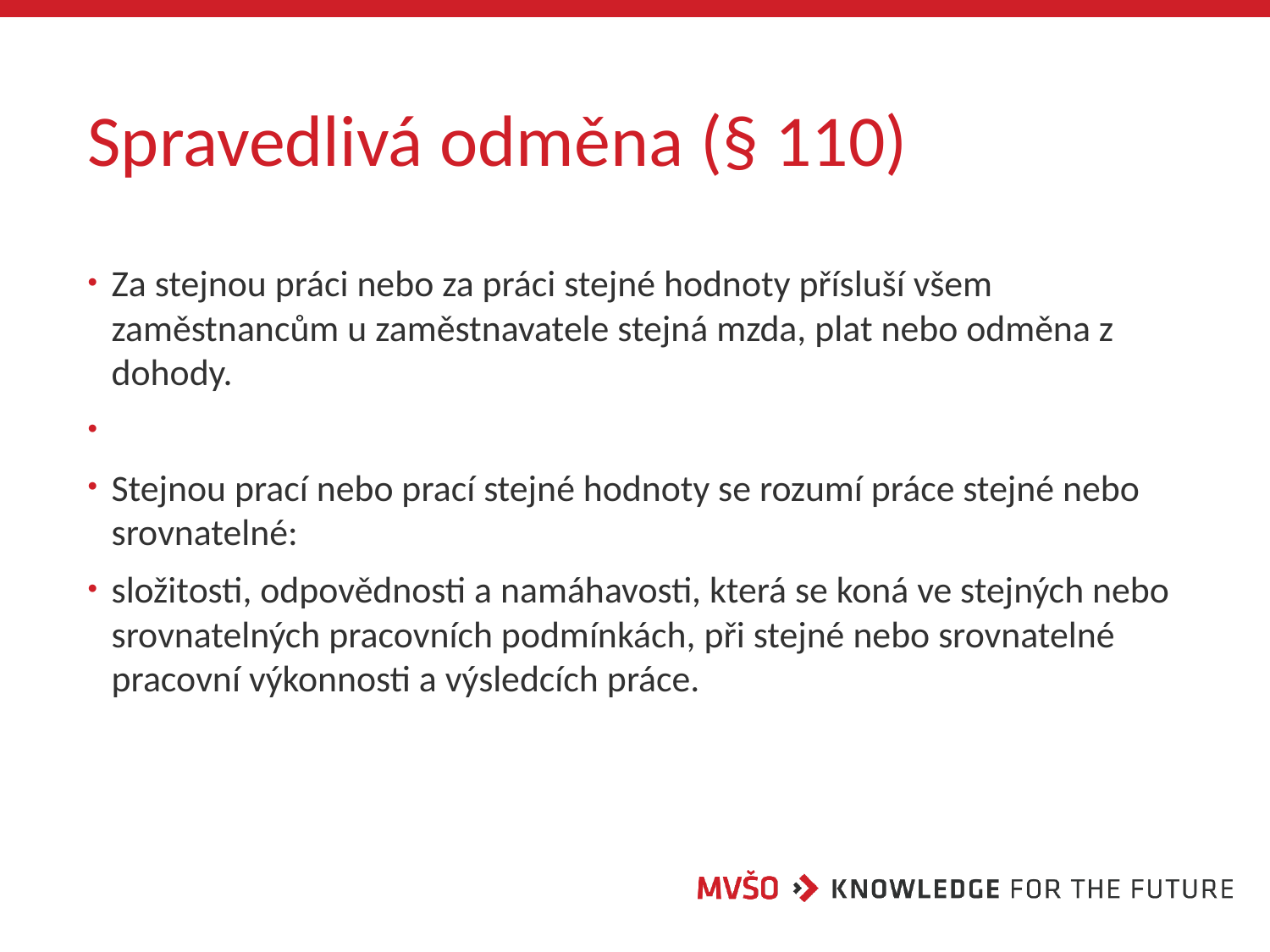

# Spravedlivá odměna (§ 110)
Za stejnou práci nebo za práci stejné hodnoty přísluší všem zaměstnancům u zaměstnavatele stejná mzda, plat nebo odměna z dohody.

Stejnou prací nebo prací stejné hodnoty se rozumí práce stejné nebo srovnatelné:
složitosti, odpovědnosti a namáhavosti, která se koná ve stejných nebo srovnatelných pracovních podmínkách, při stejné nebo srovnatelné pracovní výkonnosti a výsledcích práce.